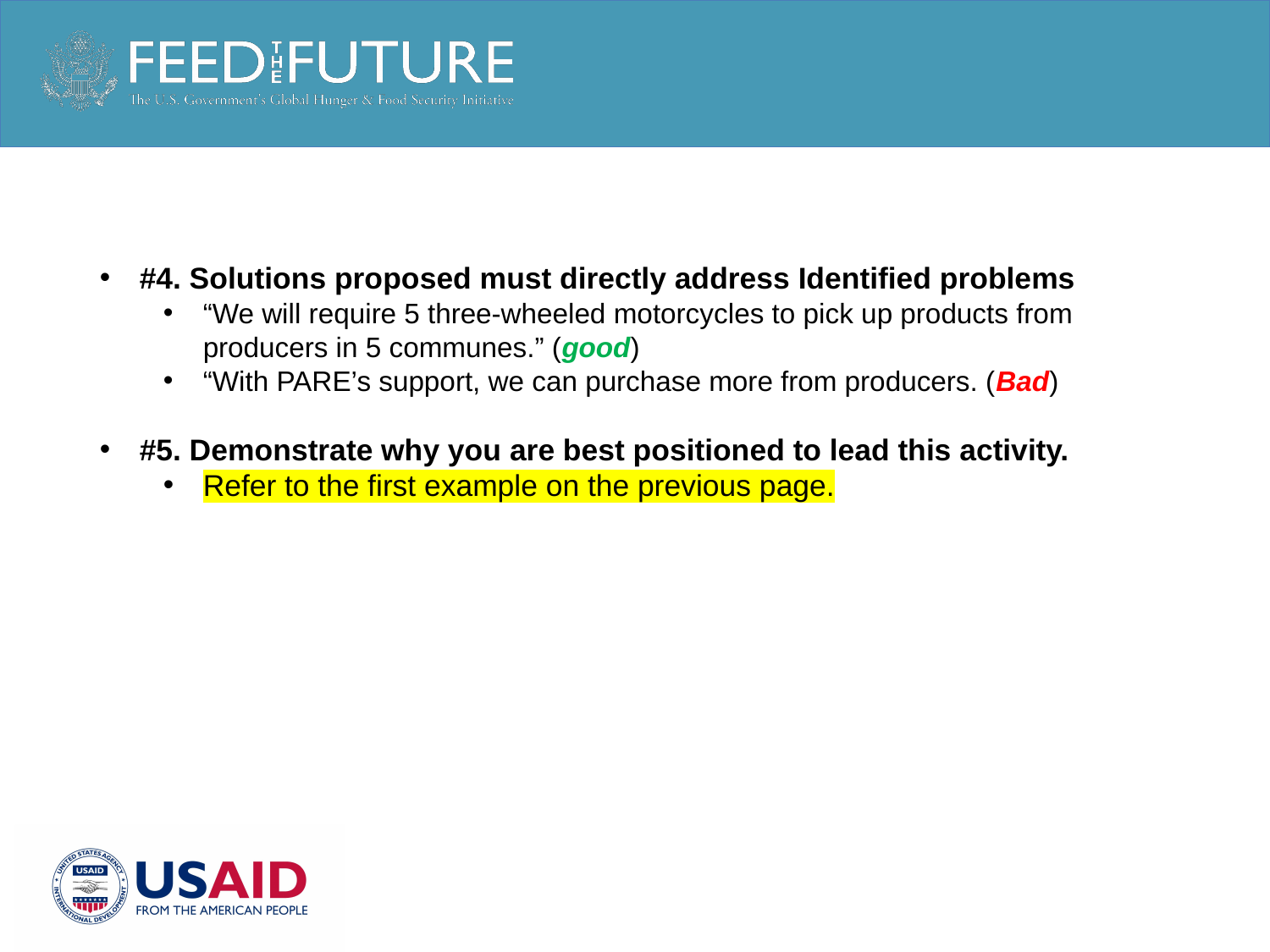

#4. Solutions proposed must directly address Identified problems
“We will require 5 three-wheeled motorcycles to pick up products from producers in 5 communes.” (good)
“With PARE’s support, we can purchase more from producers. (Bad)

#5. Demonstrate why you are best positioned to lead this activity.
Refer to the first example on the previous page.